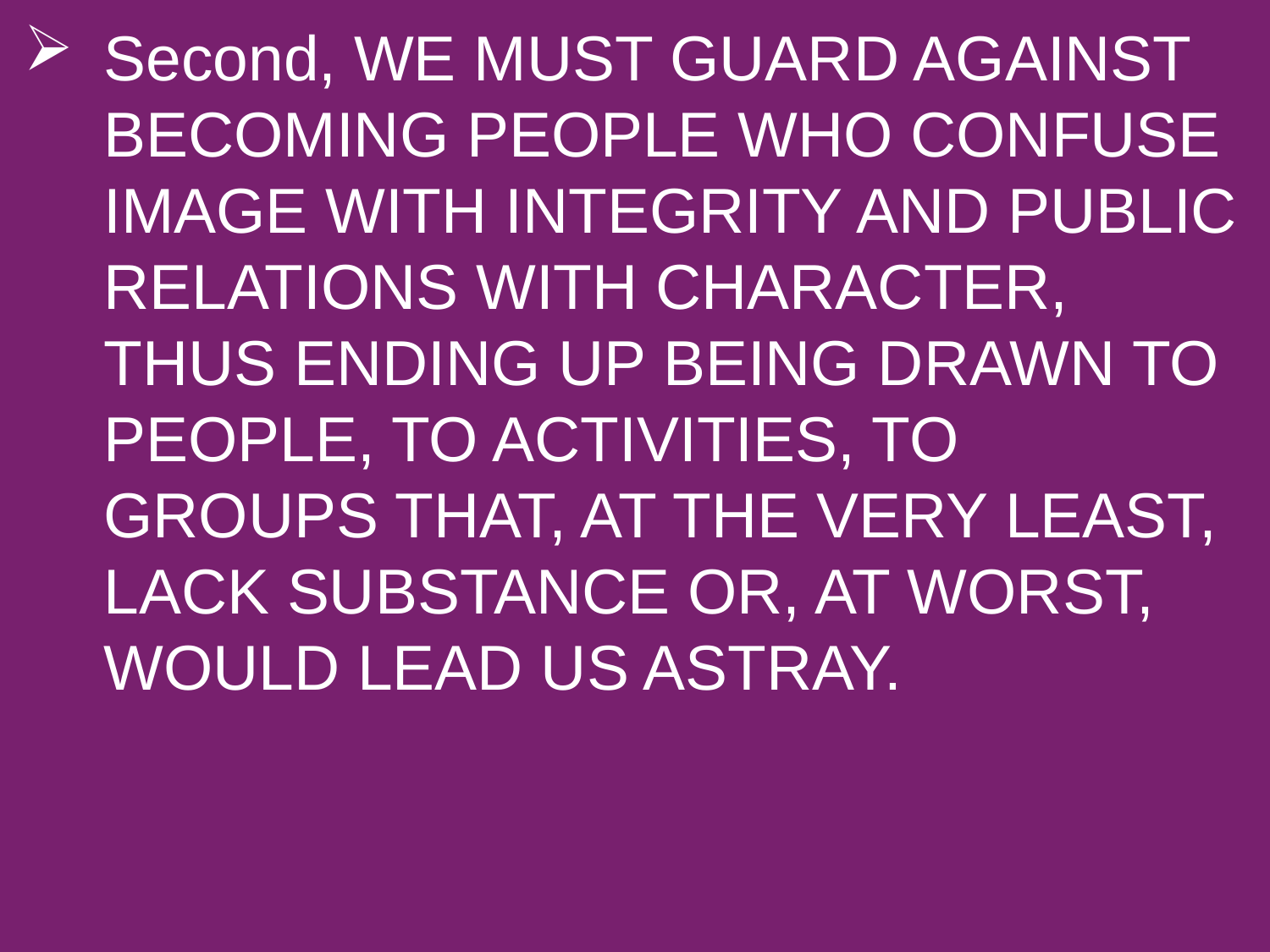

Second, WE MUST GUARD AGAINST BECOMING PEOPLE WHO CONFUSE IMAGE WITH INTEGRITY AND PUBLIC RELATIONS WITH CHARACTER, THUS ENDING UP BEING DRAWN TO PEOPLE, TO ACTIVITIES, TO GROUPS THAT, AT THE VERY LEAST, LACK SUBSTANCE OR, AT WORST, WOULD LEAD US ASTRAY.